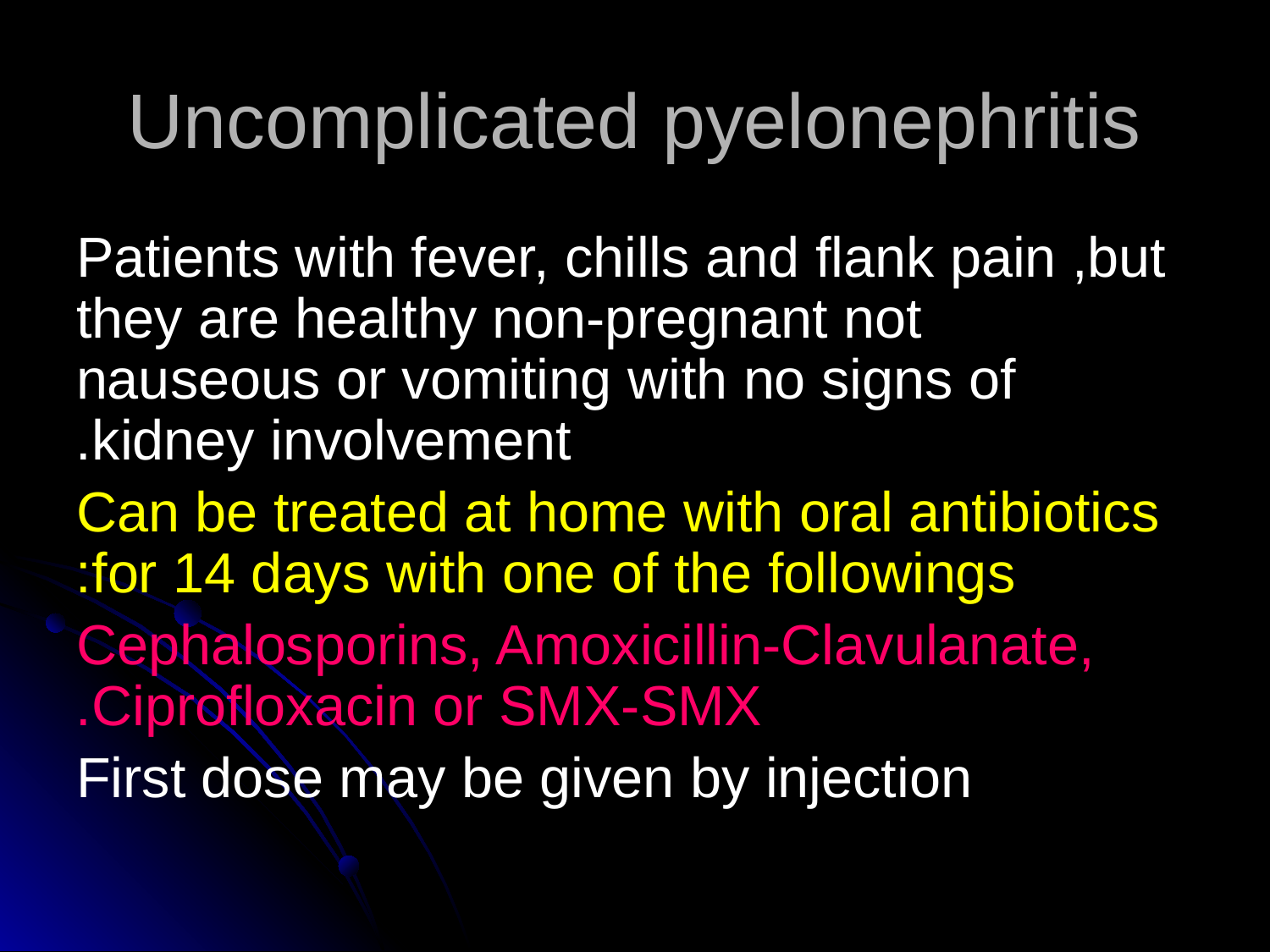

# Uncomplicated pyelonephritis
Patients with fever, chills and flank pain ,but they are healthy non-pregnant not nauseous or vomiting with no signs of kidney involvement.
Can be treated at home with oral antibiotics for 14 days with one of the followings:
Cephalosporins, Amoxicillin-Clavulanate, Ciprofloxacin or SMX-SMX.
First dose may be given by injection